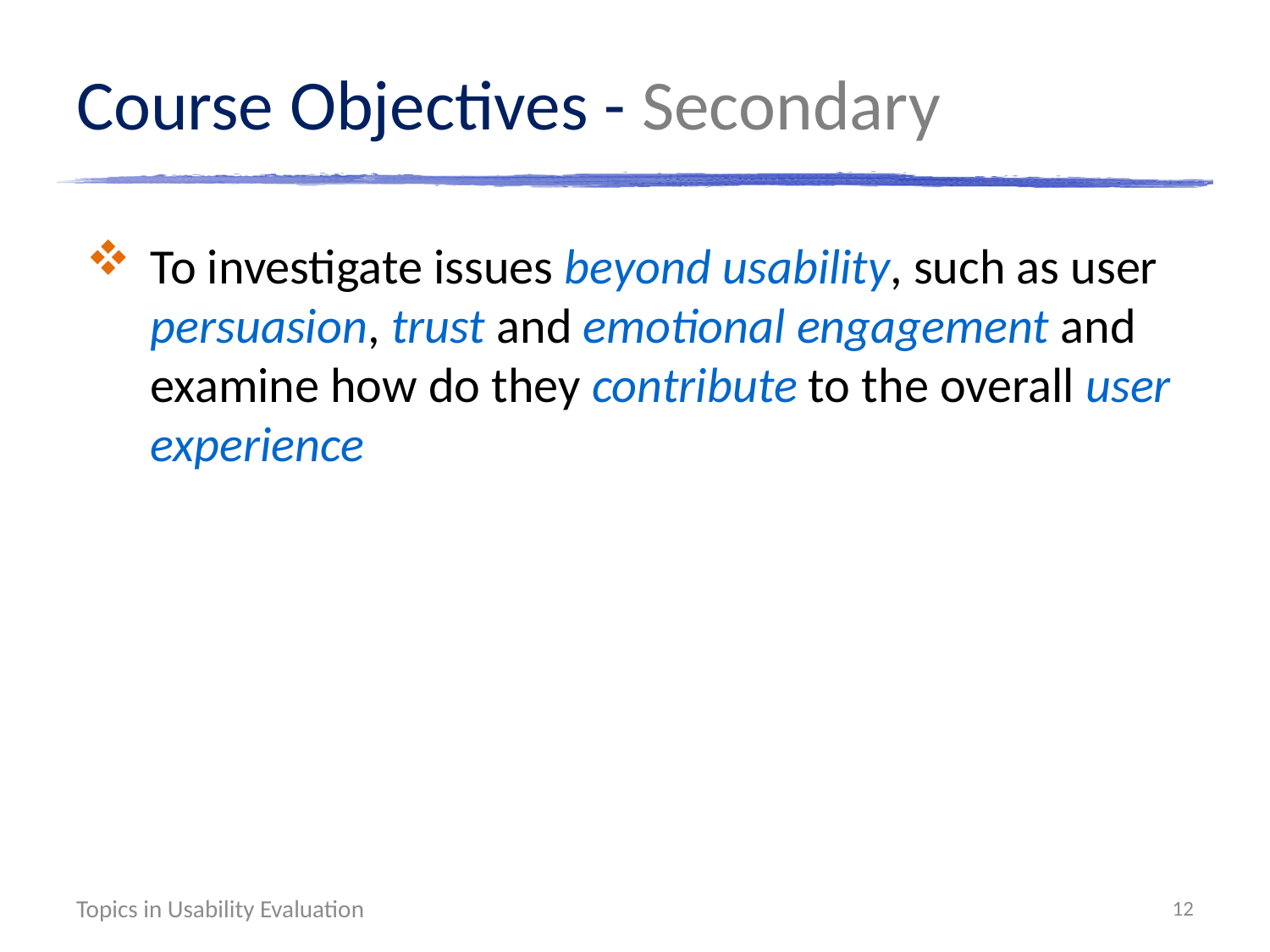

# Course Objectives - Secondary
To investigate issues beyond usability, such as user persuasion, trust and emotional engagement and examine how do they contribute to the overall user experience

Topics in Usability Evaluation
12